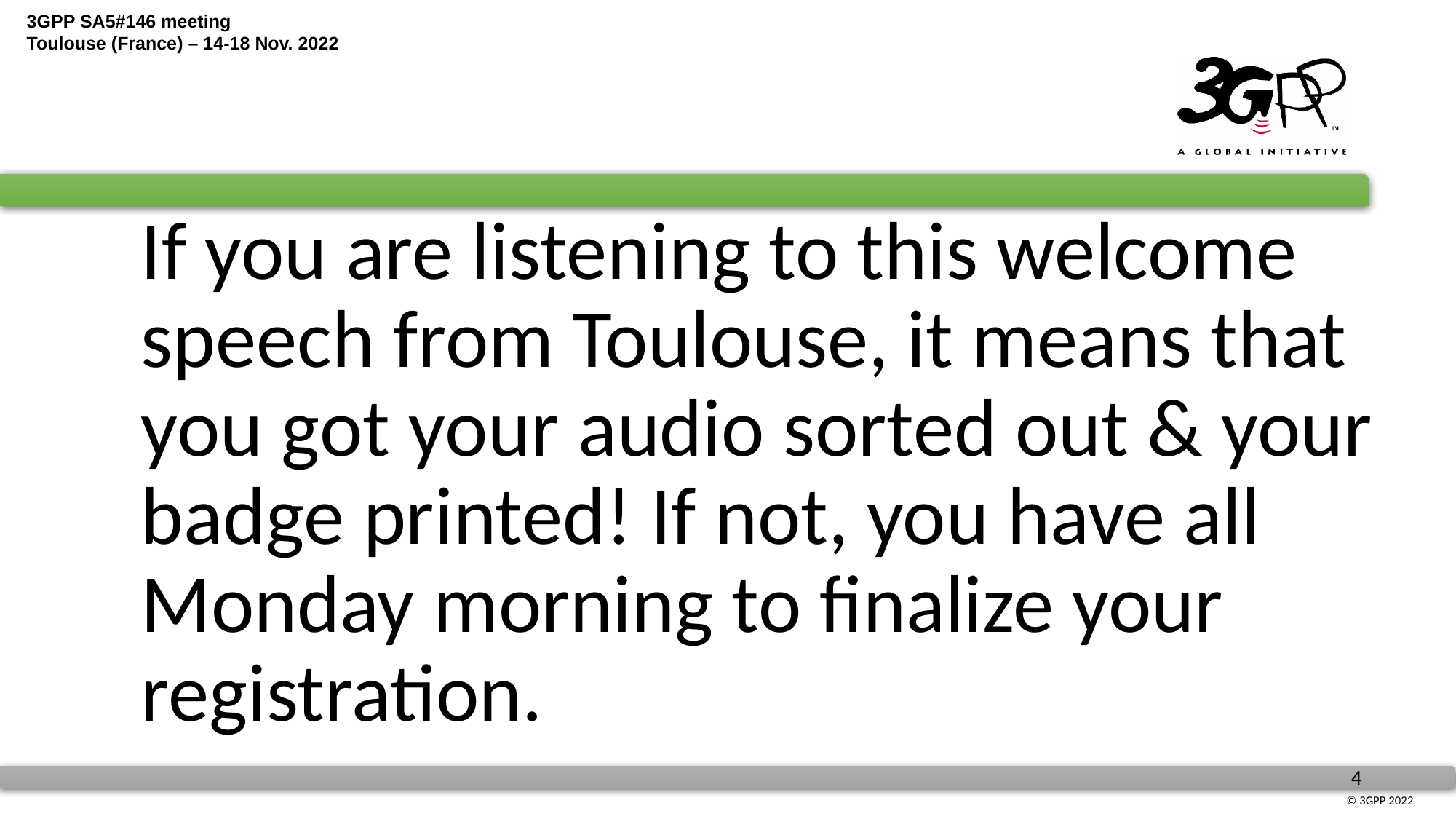

# If you are listening to this welcome speech from Toulouse, it means that you got your audio sorted out & your badge printed! If not, you have all Monday morning to finalize your registration.